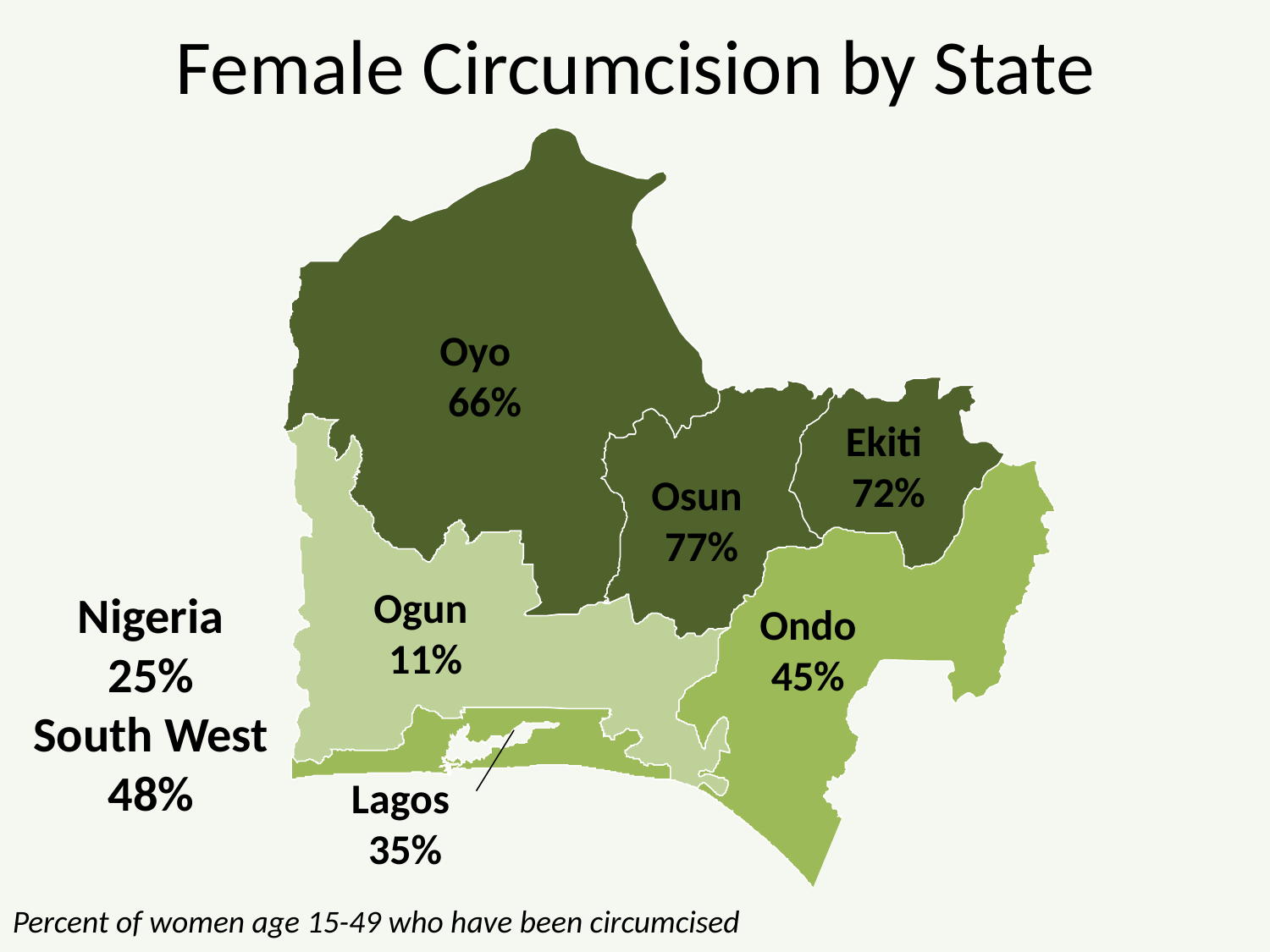

# Female Circumcision by State

Oyo
66%
Ekiti
72%
Osun
77%
Ogun
11%
Nigeria
25%
South West
48%
Ondo 45%
Lagos
35%
Percent of women age 15-49 who have been circumcised